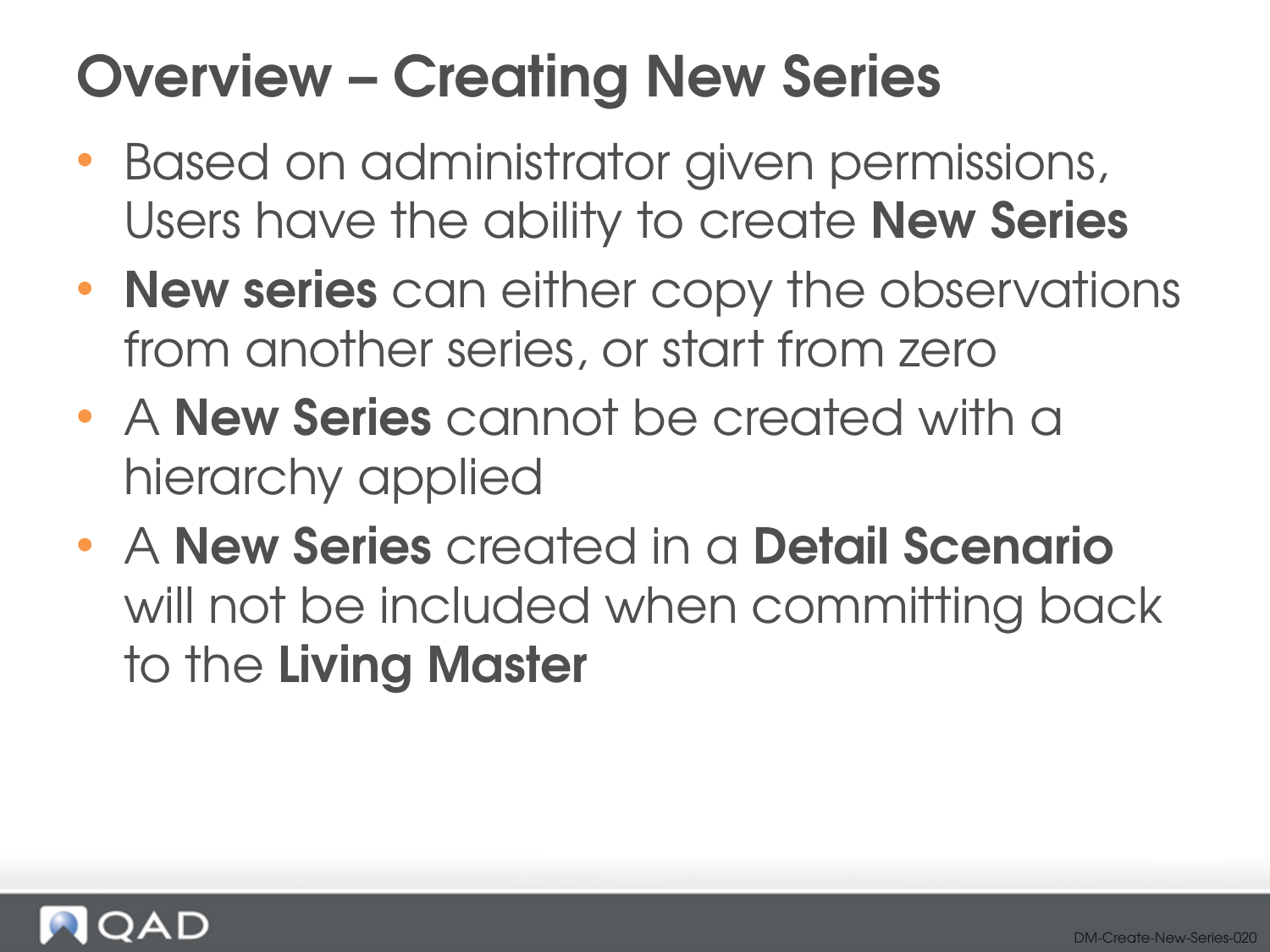

# Overview – Creating New Series
Based on administrator given permissions, Users have the ability to create New Series
New series can either copy the observations from another series, or start from zero
A New Series cannot be created with a hierarchy applied
A New Series created in a Detail Scenario will not be included when committing back to the Living Master

DM-Create-New-Series-020